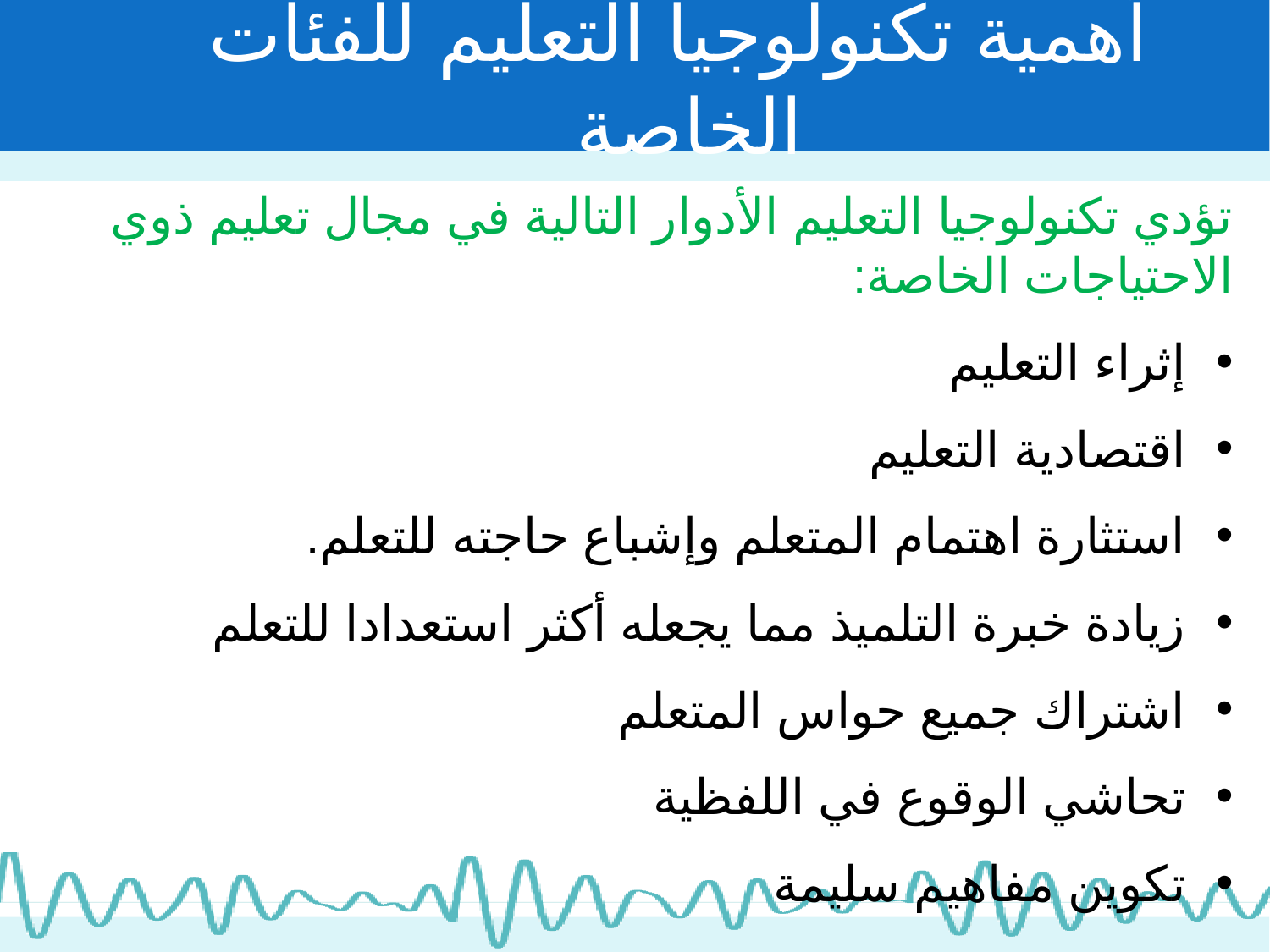

# أهمية تكنولوجيا التعليم للفئات الخاصة
تؤدي تكنولوجيا التعليم الأدوار التالية في مجال تعليم ذوي الاحتياجات الخاصة:
إثراء التعليم
اقتصادية التعليم
استثارة اهتمام المتعلم وإشباع حاجته للتعلم.
زيادة خبرة التلميذ مما يجعله أكثر استعدادا للتعلم
اشتراك جميع حواس المتعلم
تحاشي الوقوع في اللفظية
تكوين مفاهيم سليمة